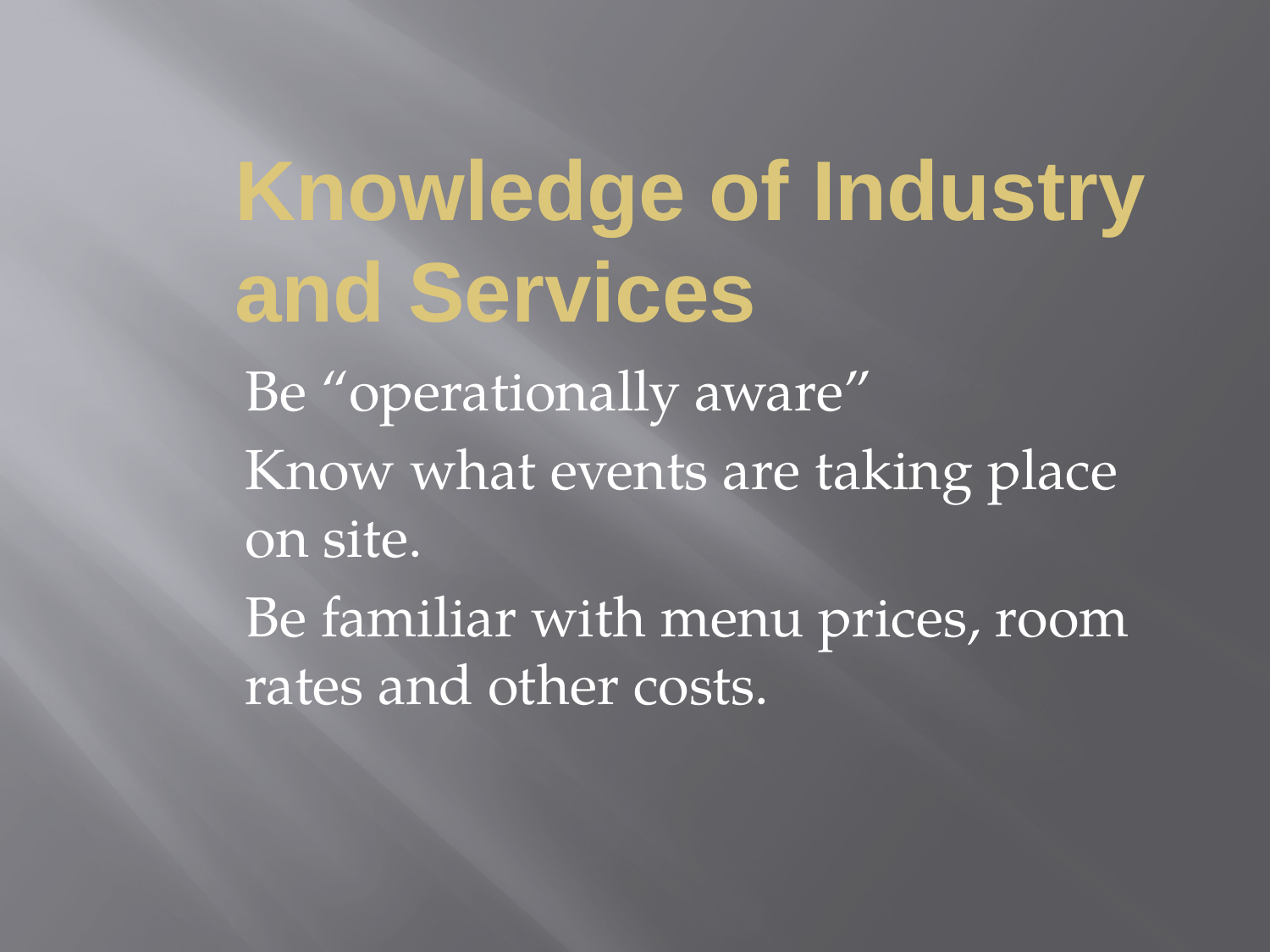

# Knowledge of Industry and Services
Be “operationally aware”
Know what events are taking place on site.
Be familiar with menu prices, room rates and other costs.